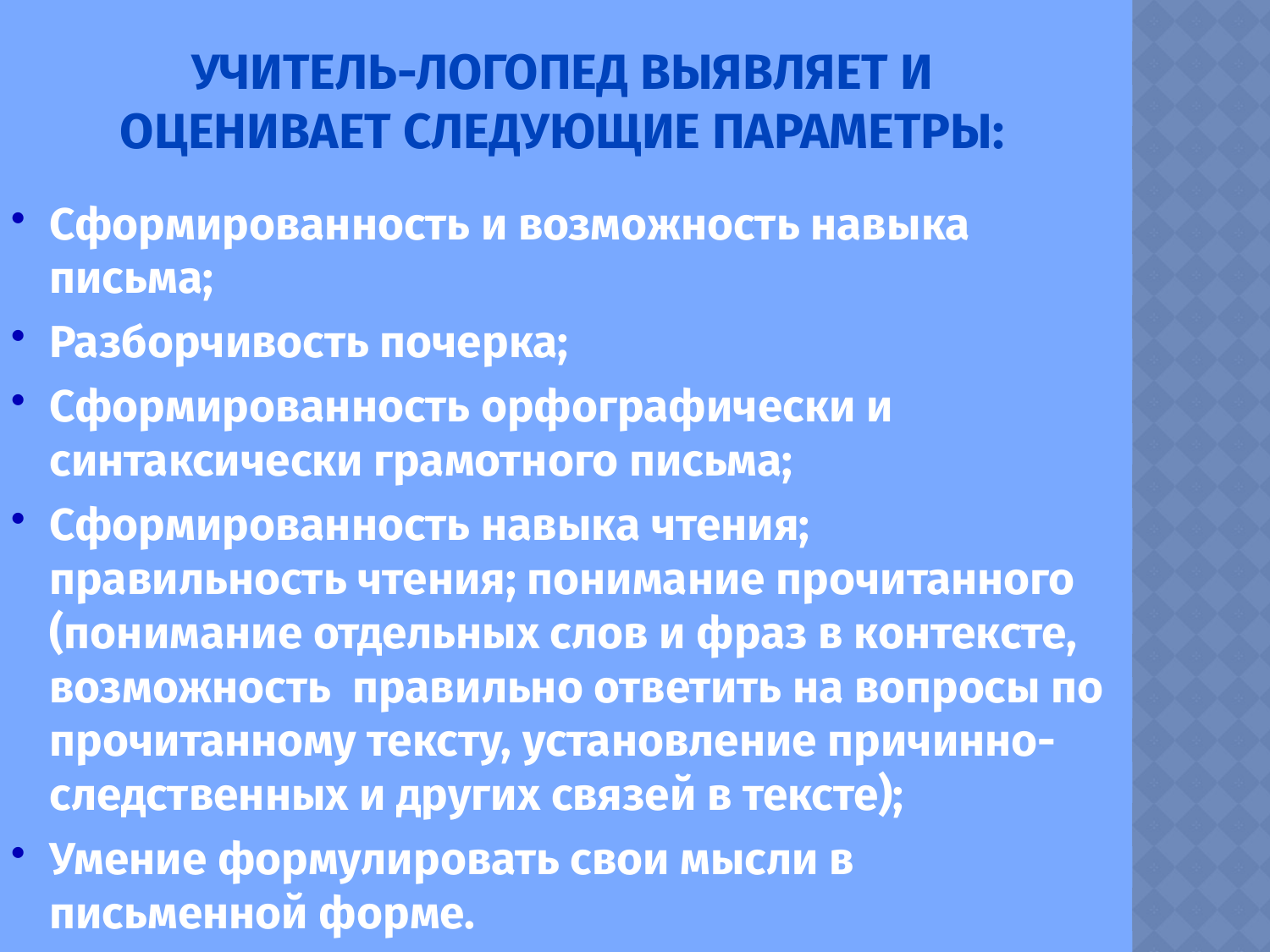

# учитель-логопед выявляет и оценивает следующие параметры:
Сформированность и возможность навыка письма;
Разборчивость почерка;
Сформированность орфографически и синтаксически грамотного письма;
Сформированность навыка чтения; правильность чтения; понимание прочитанного (понимание отдельных слов и фраз в контексте, возможность  правильно ответить на вопросы по прочитанному тексту, установление причинно-следственных и других связей в тексте);
Умение формулировать свои мысли в письменной форме.